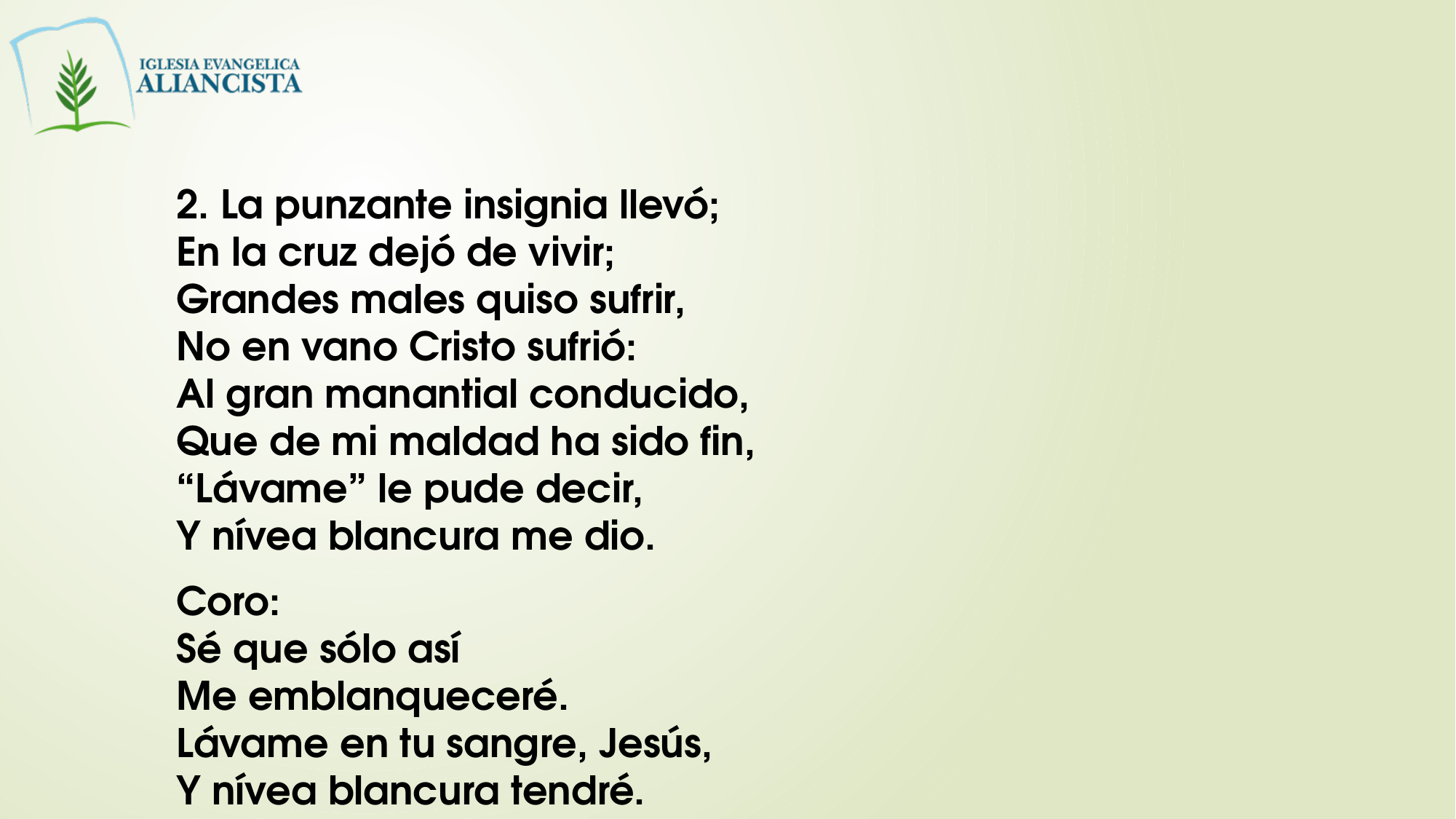

2. La punzante insignia llevó;
En la cruz dejó de vivir;
Grandes males quiso sufrir,
No en vano Cristo sufrió:
Al gran manantial conducido,
Que de mi maldad ha sido fin,
“Lávame” le pude decir,
Y nívea blancura me dio.

Coro:
Sé que sólo así
Me emblanqueceré.
Lávame en tu sangre, Jesús,
Y nívea blancura tendré.